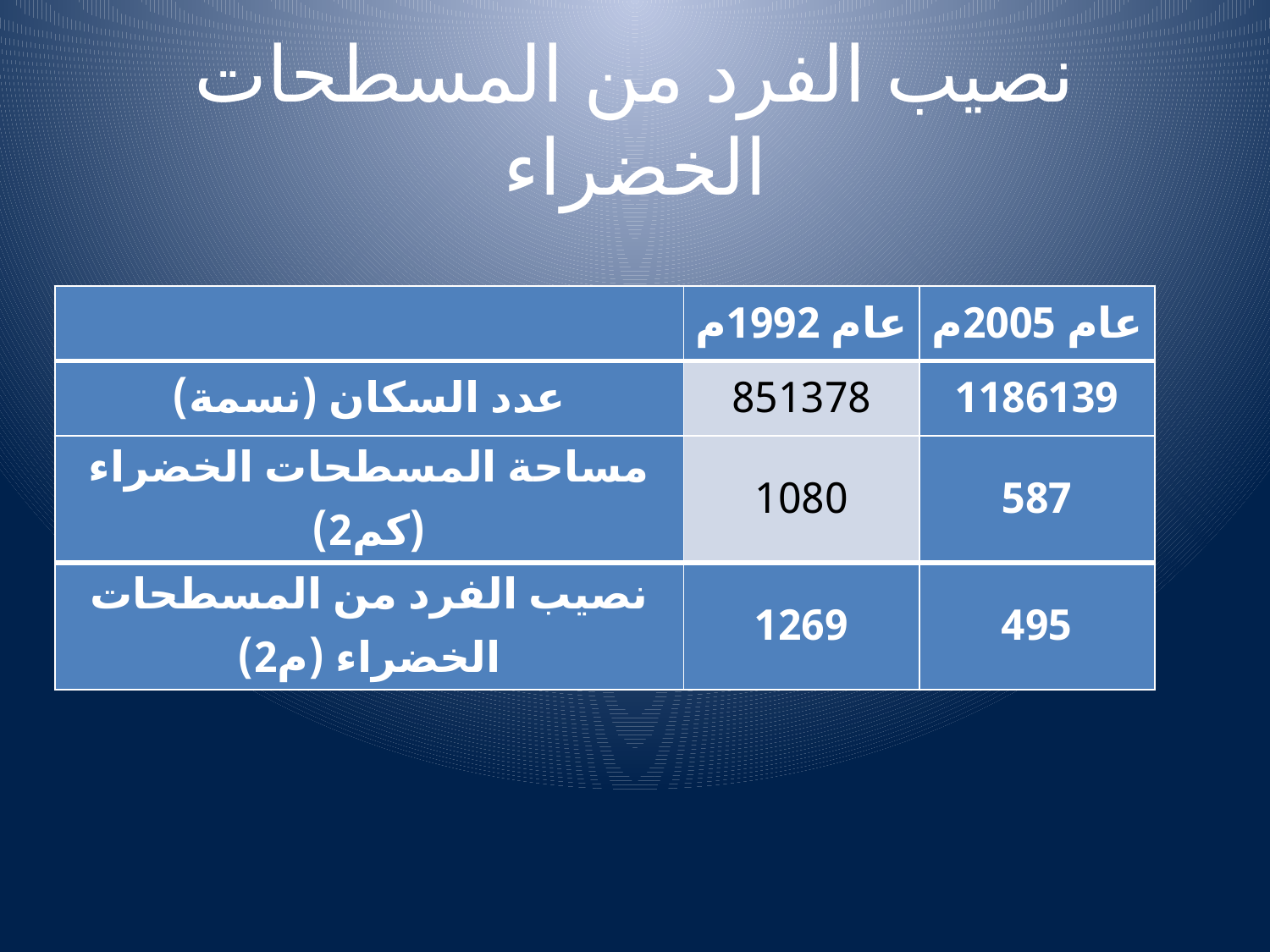

# نصيب الفرد من المسطحات الخضراء
|  | عام 1992م | عام 2005م |
| --- | --- | --- |
| عدد السكان (نسمة) | 851378 | 1186139 |
| مساحة المسطحات الخضراء (كم2) | 1080 | 587 |
| نصيب الفرد من المسطحات الخضراء (م2) | 1269 | 495 |